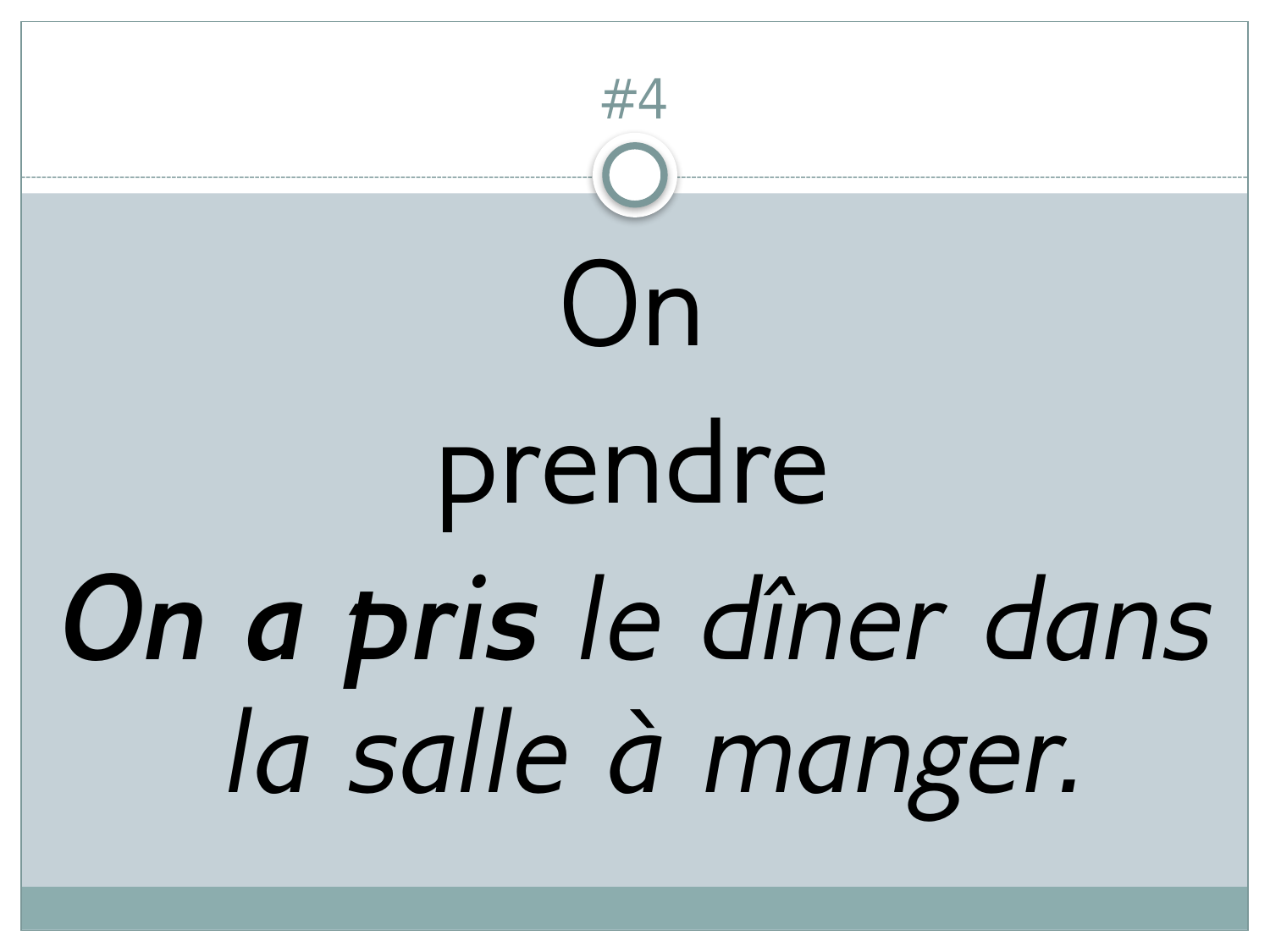

# #4
On
prendre
On a pris le dîner dans la salle à manger.